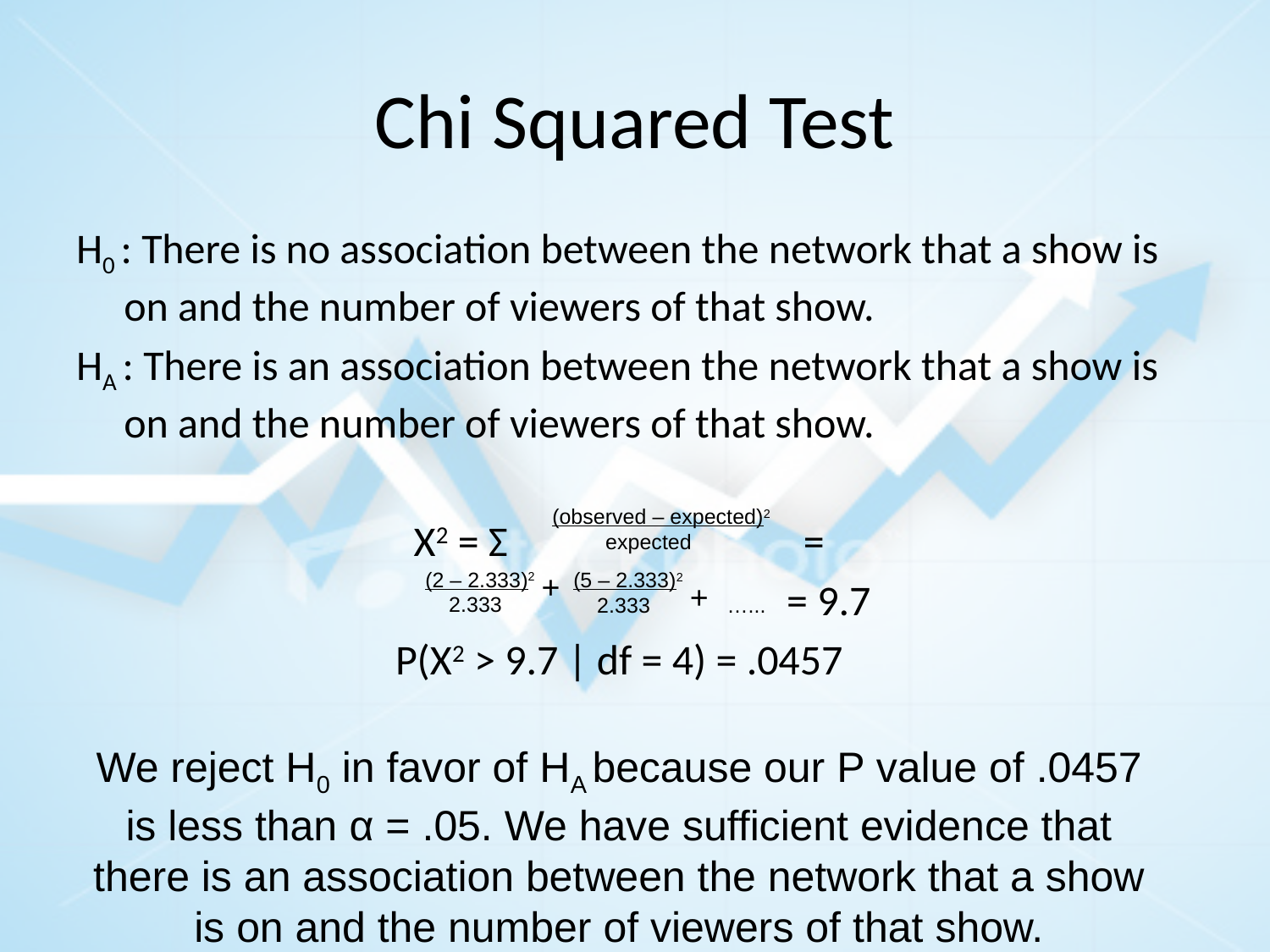

# Chi Squared Test
H0 : There is no association between the network that a show is on and the number of viewers of that show.
HA : There is an association between the network that a show is on and the number of viewers of that show.

X2 = Σ                               =
                                            = 9.7
P(X2 > 9.7 | df = 4) = .0457

(observed – expected)2
         expected
(2 – 2.333)2
    2.333
+
(5 – 2.333)2
    2.333             …...
+
We reject H0 in favor of HA because our P value of .0457 is less than α = .05. We have sufficient evidence that there is an association between the network that a show is on and the number of viewers of that show.